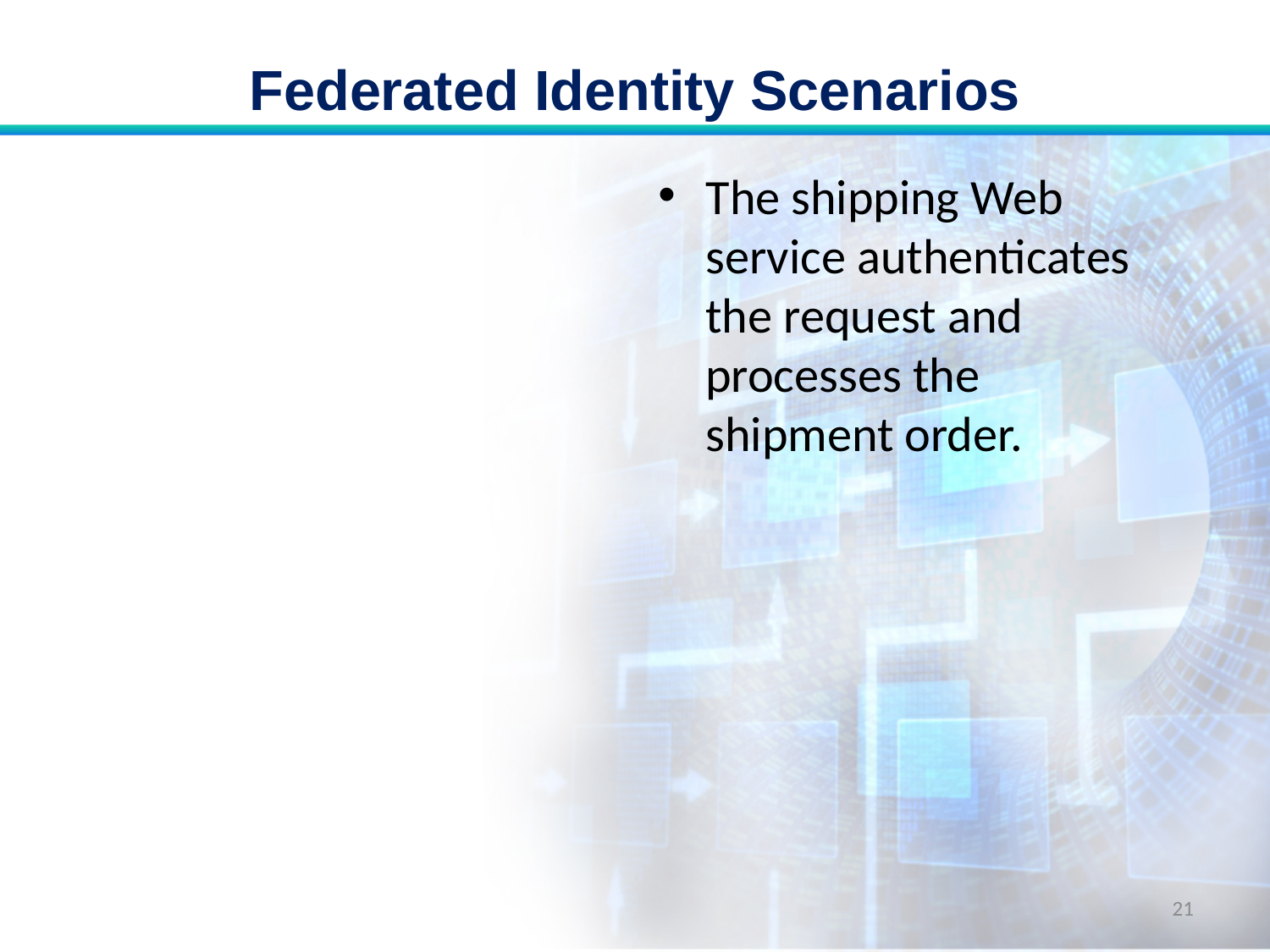

# Federated Identity Scenarios
The shipping Web service authenticates the request and processes the shipment order.
21